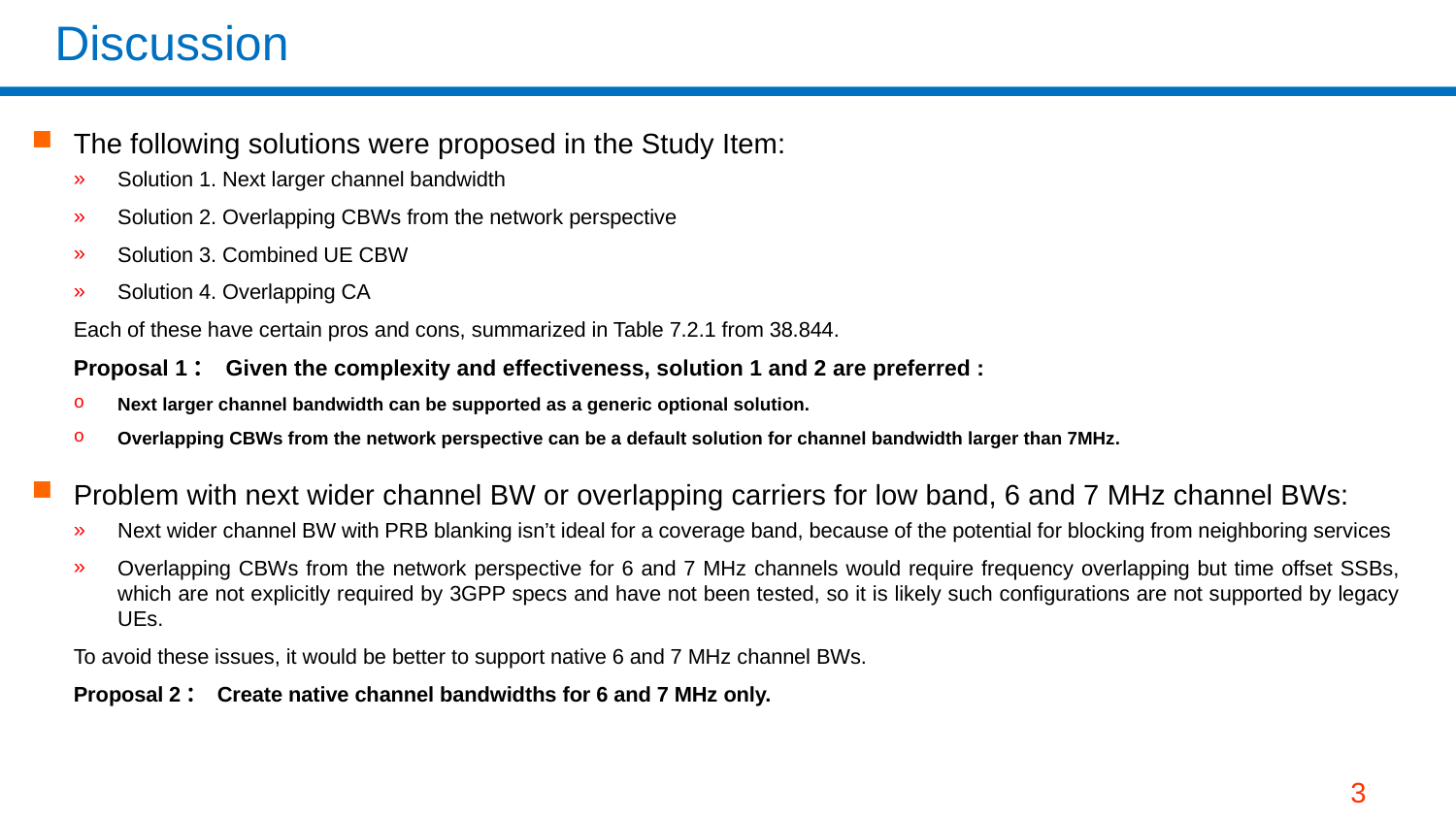

# Discussion
The following solutions were proposed in the Study Item:
Solution 1. Next larger channel bandwidth
Solution 2. Overlapping CBWs from the network perspective
Solution 3. Combined UE CBW
Solution 4. Overlapping CA
Each of these have certain pros and cons, summarized in Table 7.2.1 from 38.844.
Proposal 1： Given the complexity and effectiveness, solution 1 and 2 are preferred :
Next larger channel bandwidth can be supported as a generic optional solution.
Overlapping CBWs from the network perspective can be a default solution for channel bandwidth larger than 7MHz.
Problem with next wider channel BW or overlapping carriers for low band, 6 and 7 MHz channel BWs:
Next wider channel BW with PRB blanking isn’t ideal for a coverage band, because of the potential for blocking from neighboring services
Overlapping CBWs from the network perspective for 6 and 7 MHz channels would require frequency overlapping but time offset SSBs, which are not explicitly required by 3GPP specs and have not been tested, so it is likely such configurations are not supported by legacy UEs.
To avoid these issues, it would be better to support native 6 and 7 MHz channel BWs.
Proposal 2： Create native channel bandwidths for 6 and 7 MHz only.

3